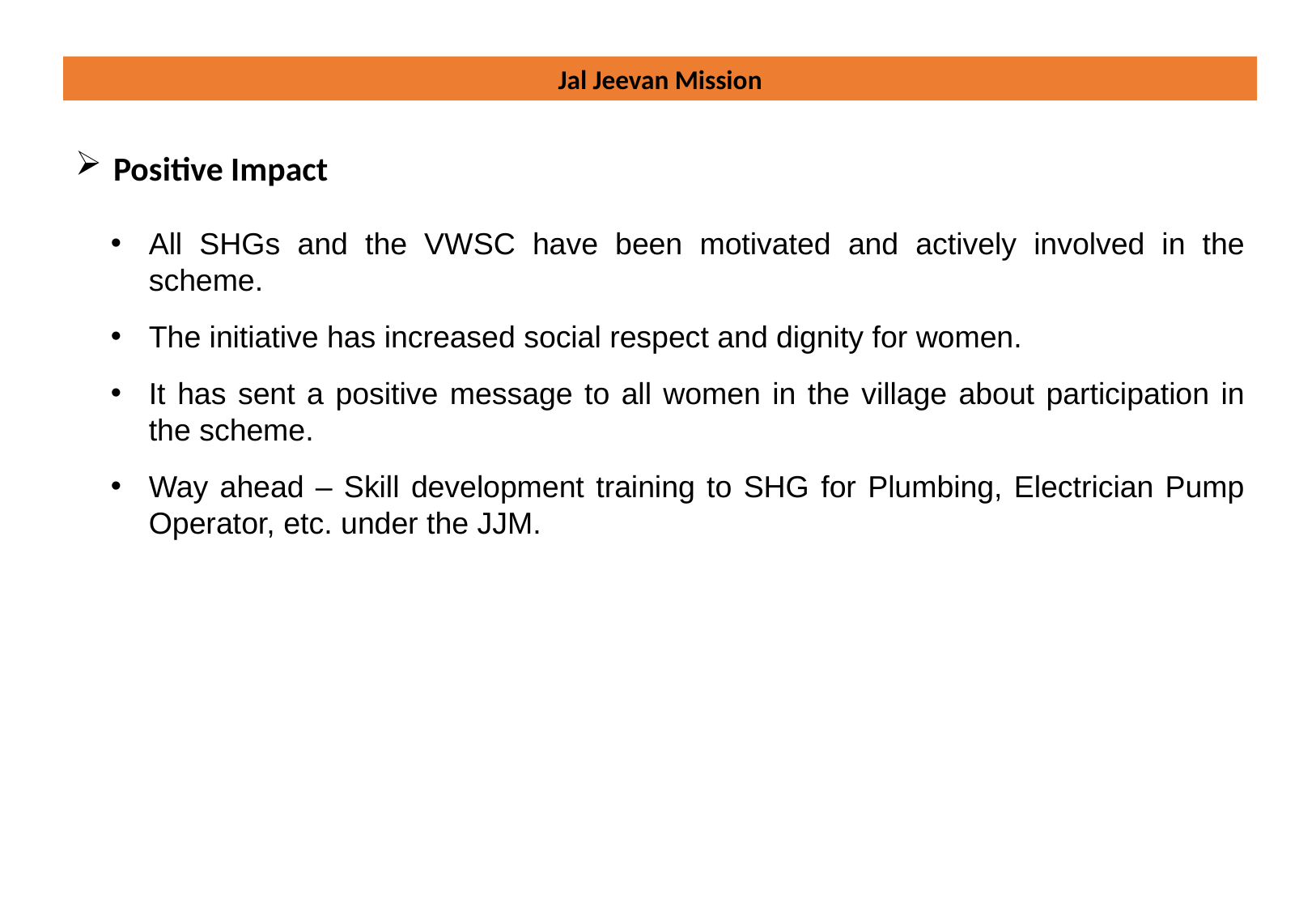

Jal Jeevan Mission
Positive Impact

All SHGs and the VWSC have been motivated and actively involved in the scheme.
The initiative has increased social respect and dignity for women.
It has sent a positive message to all women in the village about participation in the scheme.
Way ahead – Skill development training to SHG for Plumbing, Electrician Pump Operator, etc. under the JJM.